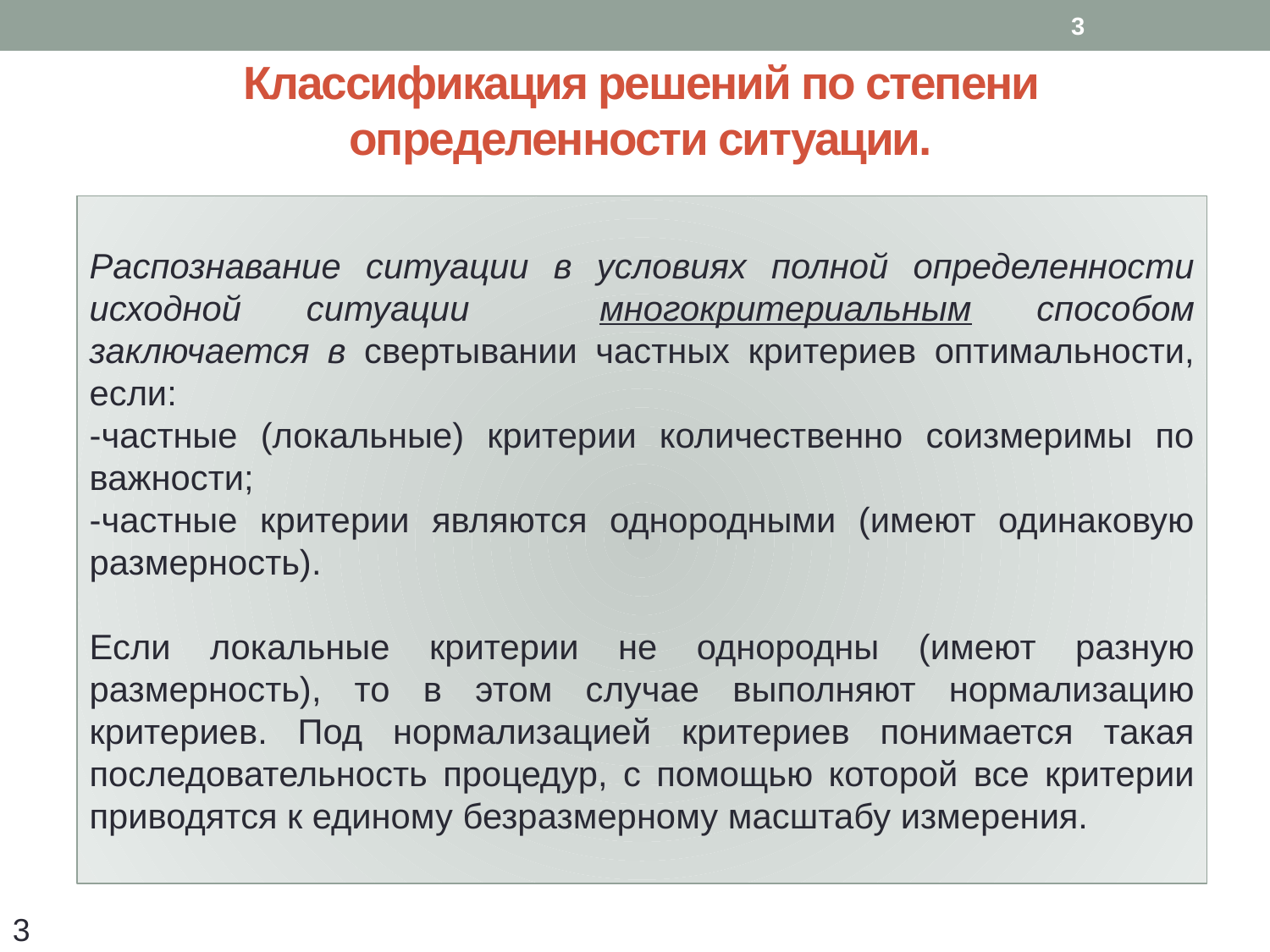

3
# Классификация решений по степени определенности ситуации.
Распознавание ситуации в условиях полной определенности исходной ситуации  многокритериальным способом заключается в свертывании частных критериев оптимальности, если:
-частные (локальные) критерии количественно соизмеримы по важности;
-частные критерии являются однородными (имеют одинаковую размерность).

Если локальные критерии не однородны (имеют разную размерность), то в этом случае выполняют нормализацию критериев. Под нормализацией критериев понимается такая последовательность процедур, с помощью которой все критерии приводятся к единому безразмерному масштабу измерения.
3